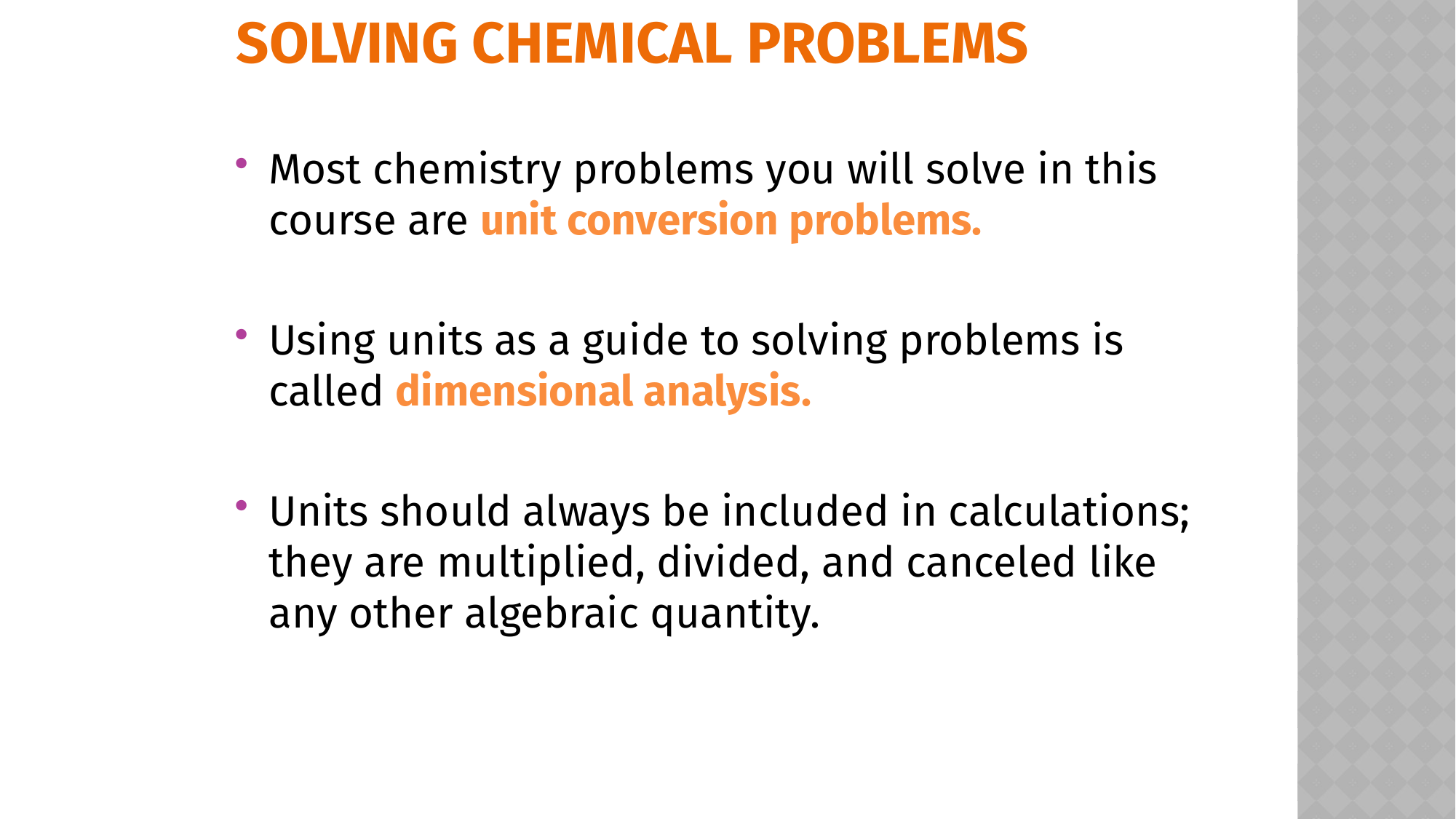

# Solving Chemical Problems
Most chemistry problems you will solve in this course are unit conversion problems.

Using units as a guide to solving problems is called dimensional analysis.

Units should always be included in calculations; they are multiplied, divided, and canceled like any other algebraic quantity.